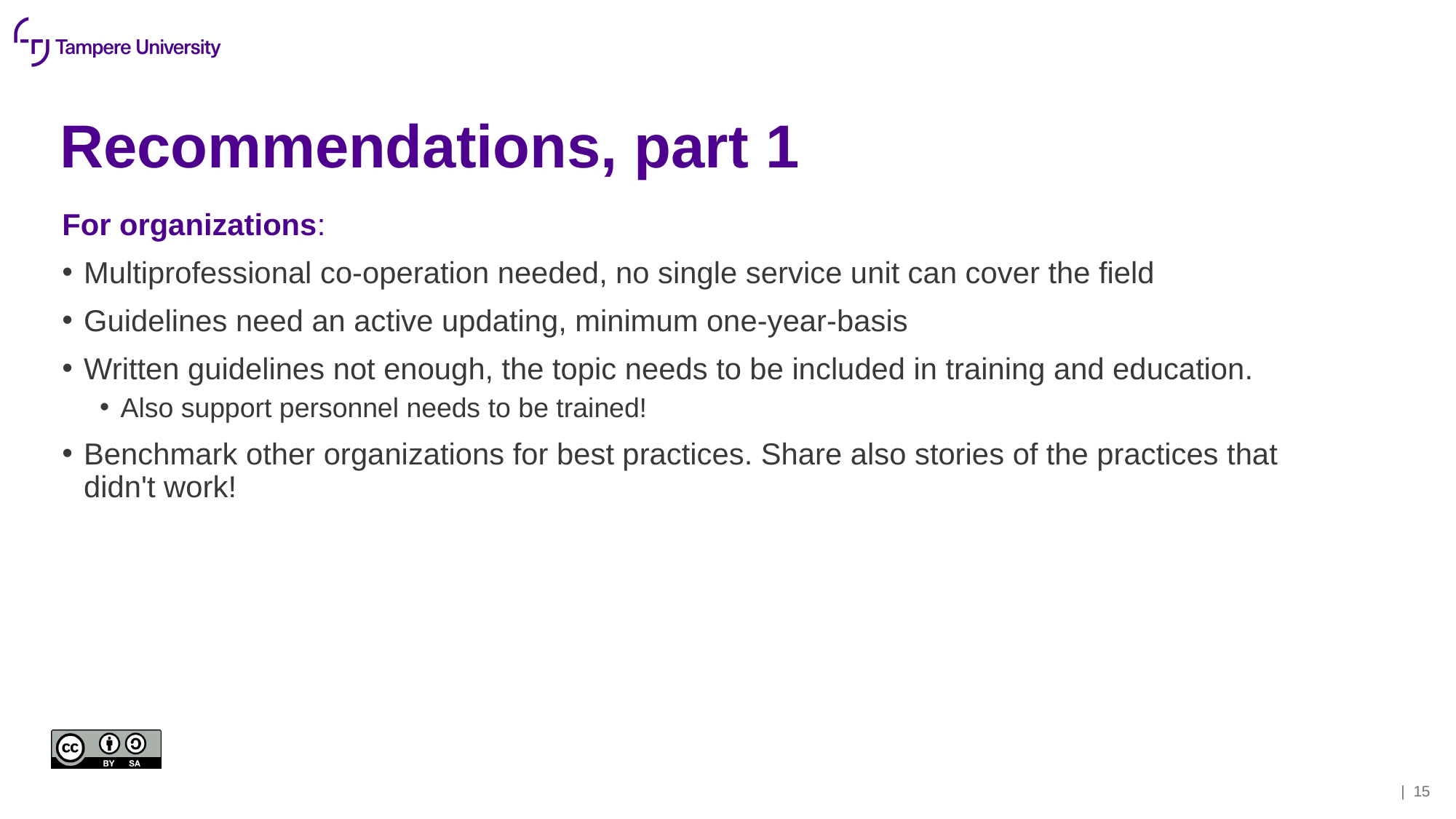

# Recommendations, part 1
For organizations:
Multiprofessional co-operation needed, no single service unit can cover the field
Guidelines need an active updating, minimum one-year-basis
Written guidelines not enough, the topic needs to be included in training and education.
Also support personnel needs to be trained!
Benchmark other organizations for best practices. Share also stories of the practices that didn't work!
|  15